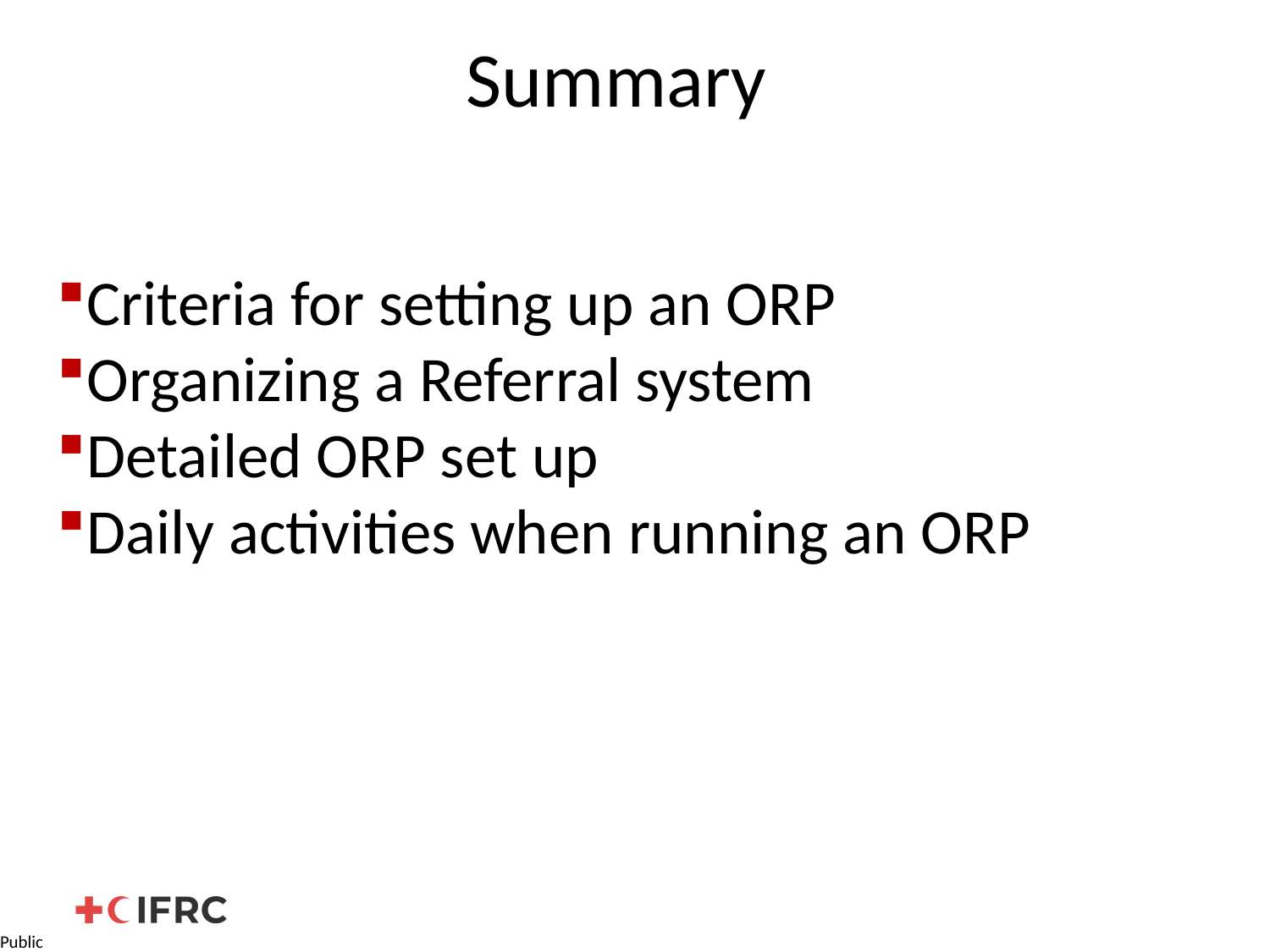

# Summary

Criteria for setting up an ORP
Organizing a Referral system
Detailed ORP set up
Daily activities when running an ORP